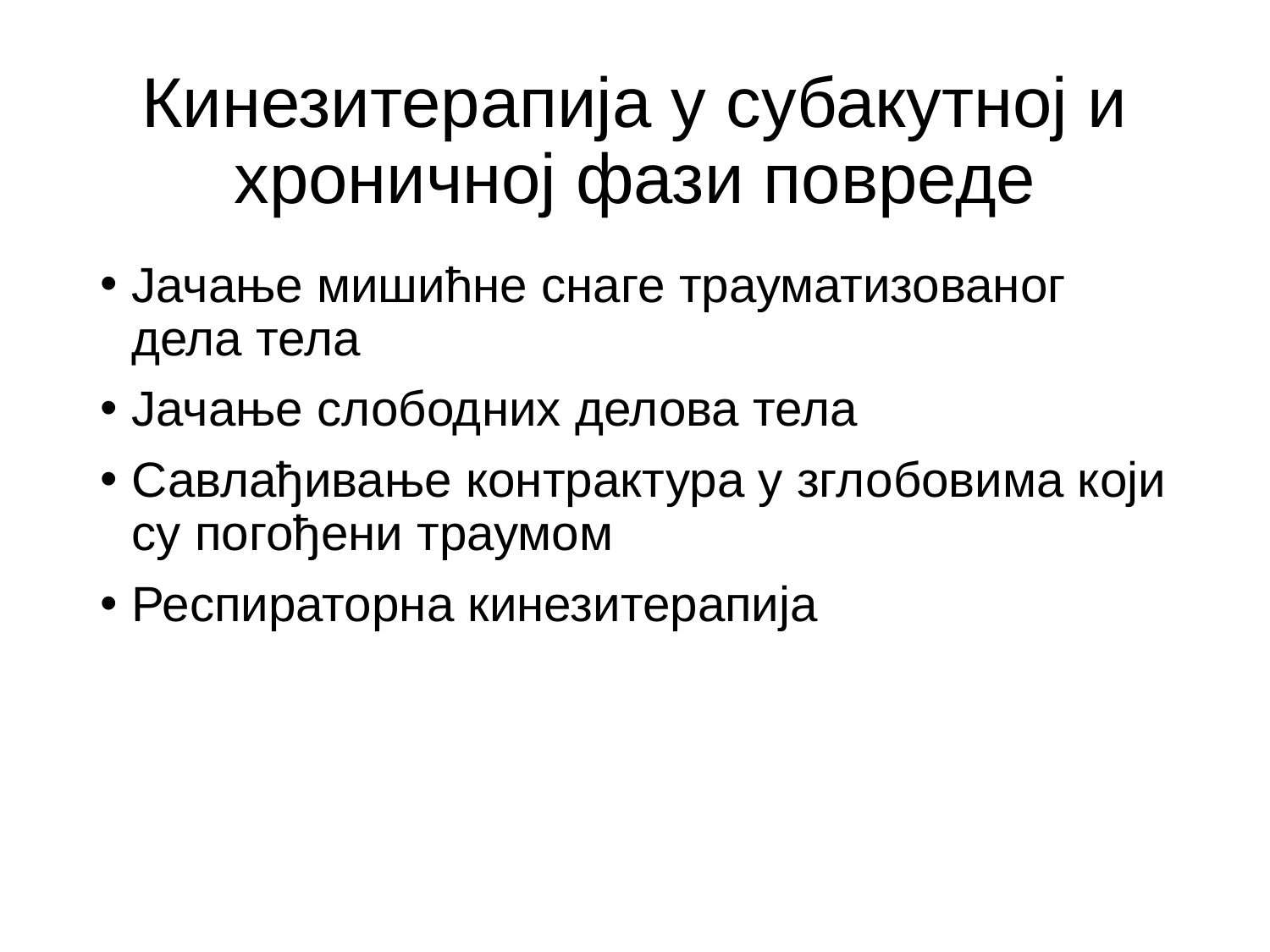

# Кинезитерапија у субакутној и хроничној фази повреде
Јачање мишићне снаге трауматизованог дела тела
Јачање слободних делова тела
Савлађивање контрактура у зглобовима који су погођени траумом
Респираторна кинезитерапија